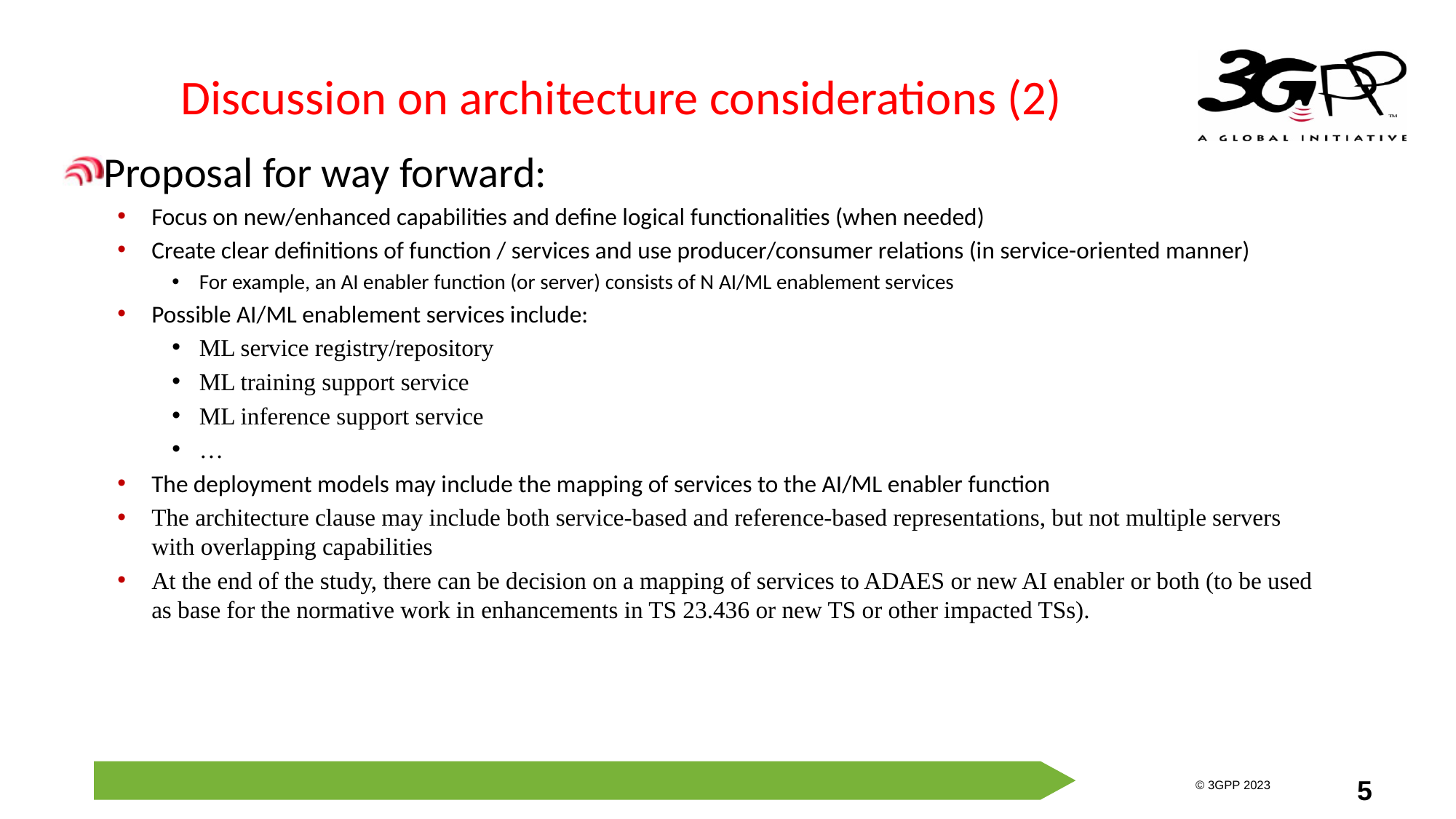

# Discussion on architecture considerations (2)
Proposal for way forward:
Focus on new/enhanced capabilities and define logical functionalities (when needed)
Create clear definitions of function / services and use producer/consumer relations (in service-oriented manner)
For example, an AI enabler function (or server) consists of N AI/ML enablement services
Possible AI/ML enablement services include:
ML service registry/repository
ML training support service
ML inference support service
…
The deployment models may include the mapping of services to the AI/ML enabler function
The architecture clause may include both service-based and reference-based representations, but not multiple servers with overlapping capabilities
At the end of the study, there can be decision on a mapping of services to ADAES or new AI enabler or both (to be used as base for the normative work in enhancements in TS 23.436 or new TS or other impacted TSs).